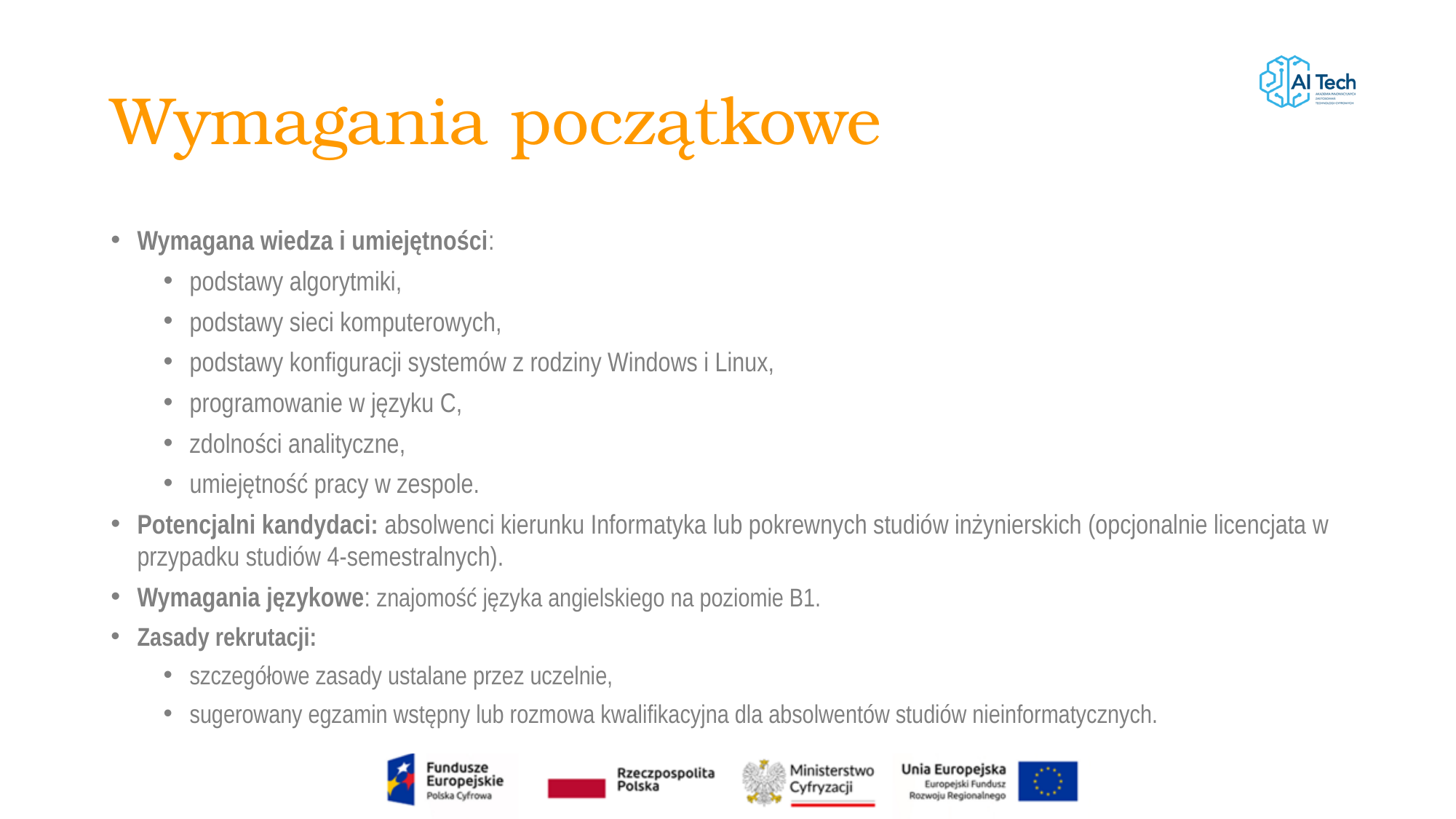

# Wymagania początkowe
Wymagana wiedza i umiejętności:
podstawy algorytmiki,
podstawy sieci komputerowych,
podstawy konfiguracji systemów z rodziny Windows i Linux,
programowanie w języku C,
zdolności analityczne,
umiejętność pracy w zespole.
Potencjalni kandydaci: absolwenci kierunku Informatyka lub pokrewnych studiów inżynierskich (opcjonalnie licencjata w przypadku studiów 4-semestralnych).
Wymagania językowe: znajomość języka angielskiego na poziomie B1.
Zasady rekrutacji:
szczegółowe zasady ustalane przez uczelnie,
sugerowany egzamin wstępny lub rozmowa kwalifikacyjna dla absolwentów studiów nieinformatycznych.